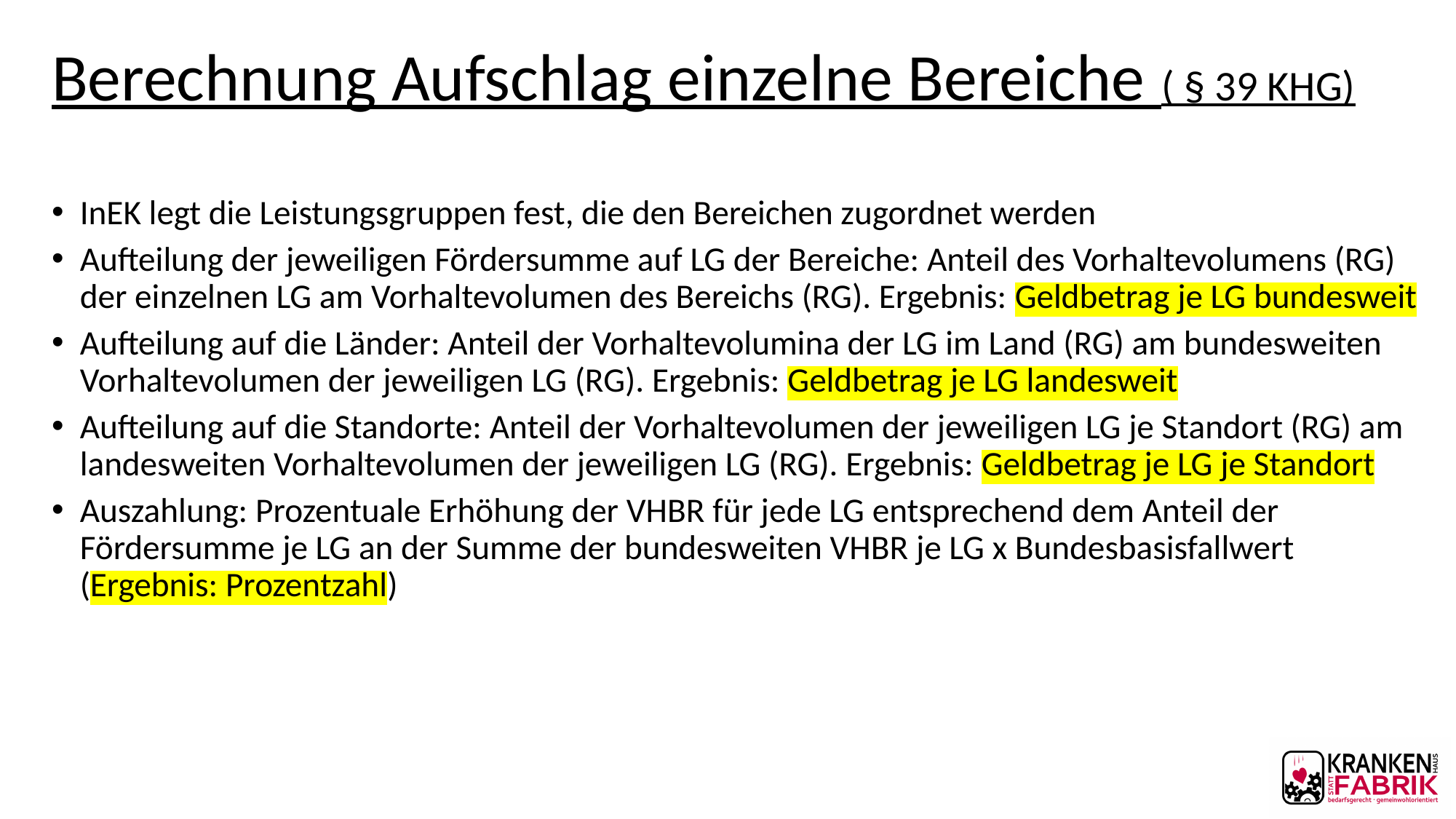

# Berechnung Aufschlag einzelne Bereiche ( § 39 KHG)
InEK legt die Leistungsgruppen fest, die den Bereichen zugordnet werden
Aufteilung der jeweiligen Fördersumme auf LG der Bereiche: Anteil des Vorhaltevolumens (RG) der einzelnen LG am Vorhaltevolumen des Bereichs (RG). Ergebnis: Geldbetrag je LG bundesweit
Aufteilung auf die Länder: Anteil der Vorhaltevolumina der LG im Land (RG) am bundesweiten Vorhaltevolumen der jeweiligen LG (RG). Ergebnis: Geldbetrag je LG landesweit
Aufteilung auf die Standorte: Anteil der Vorhaltevolumen der jeweiligen LG je Standort (RG) am landesweiten Vorhaltevolumen der jeweiligen LG (RG). Ergebnis: Geldbetrag je LG je Standort
Auszahlung: Prozentuale Erhöhung der VHBR für jede LG entsprechend dem Anteil der Fördersumme je LG an der Summe der bundesweiten VHBR je LG x Bundesbasisfallwert (Ergebnis: Prozentzahl)